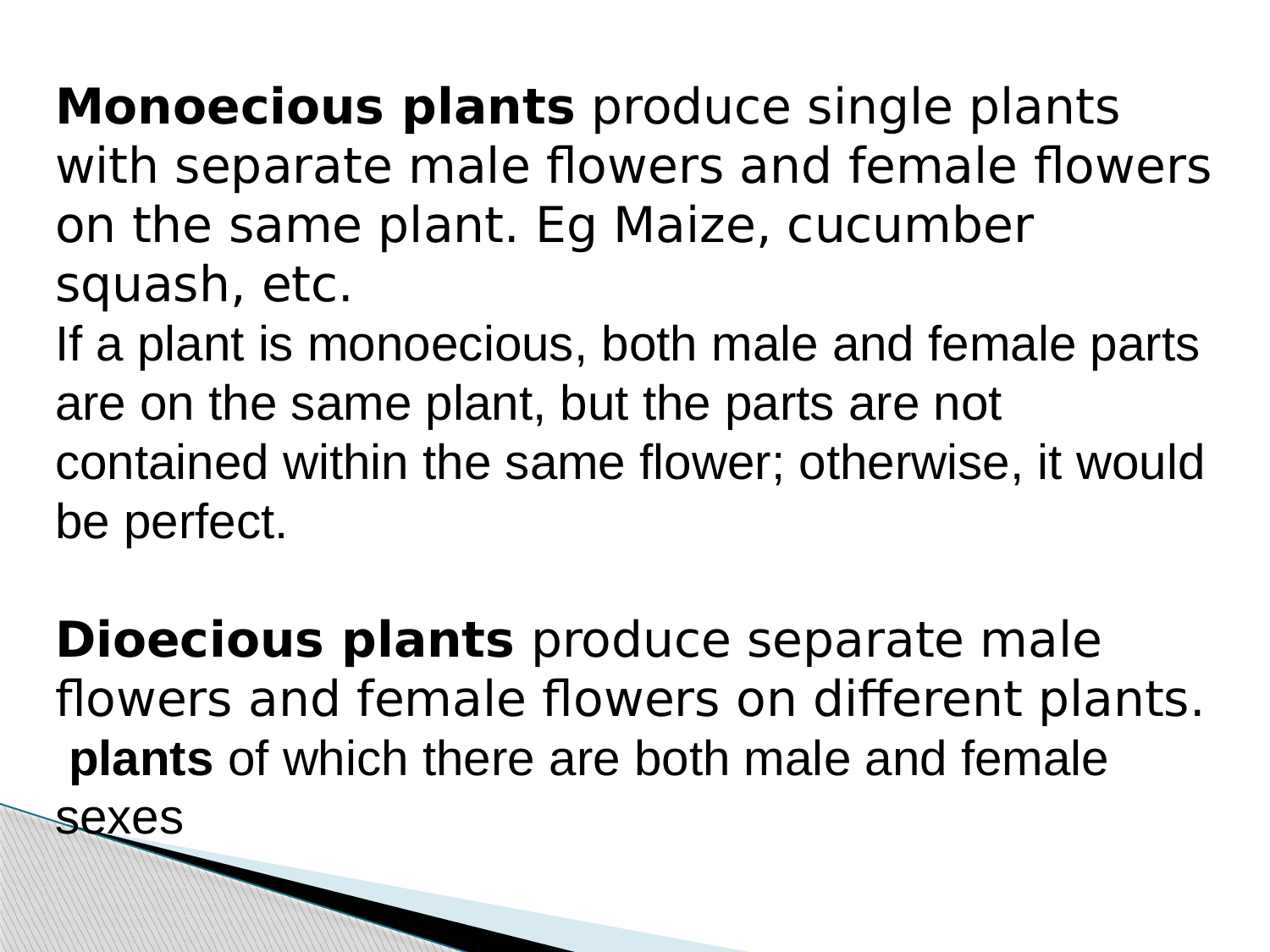

Monoecious plants produce single plants with separate male flowers and female flowers on the same plant. Eg Maize, cucumber squash, etc.
If a plant is monoecious, both male and female parts are on the same plant, but the parts are not contained within the same flower; otherwise, it would be perfect.
Dioecious plants produce separate male flowers and female flowers on different plants.   plants of which there are both male and female sexes